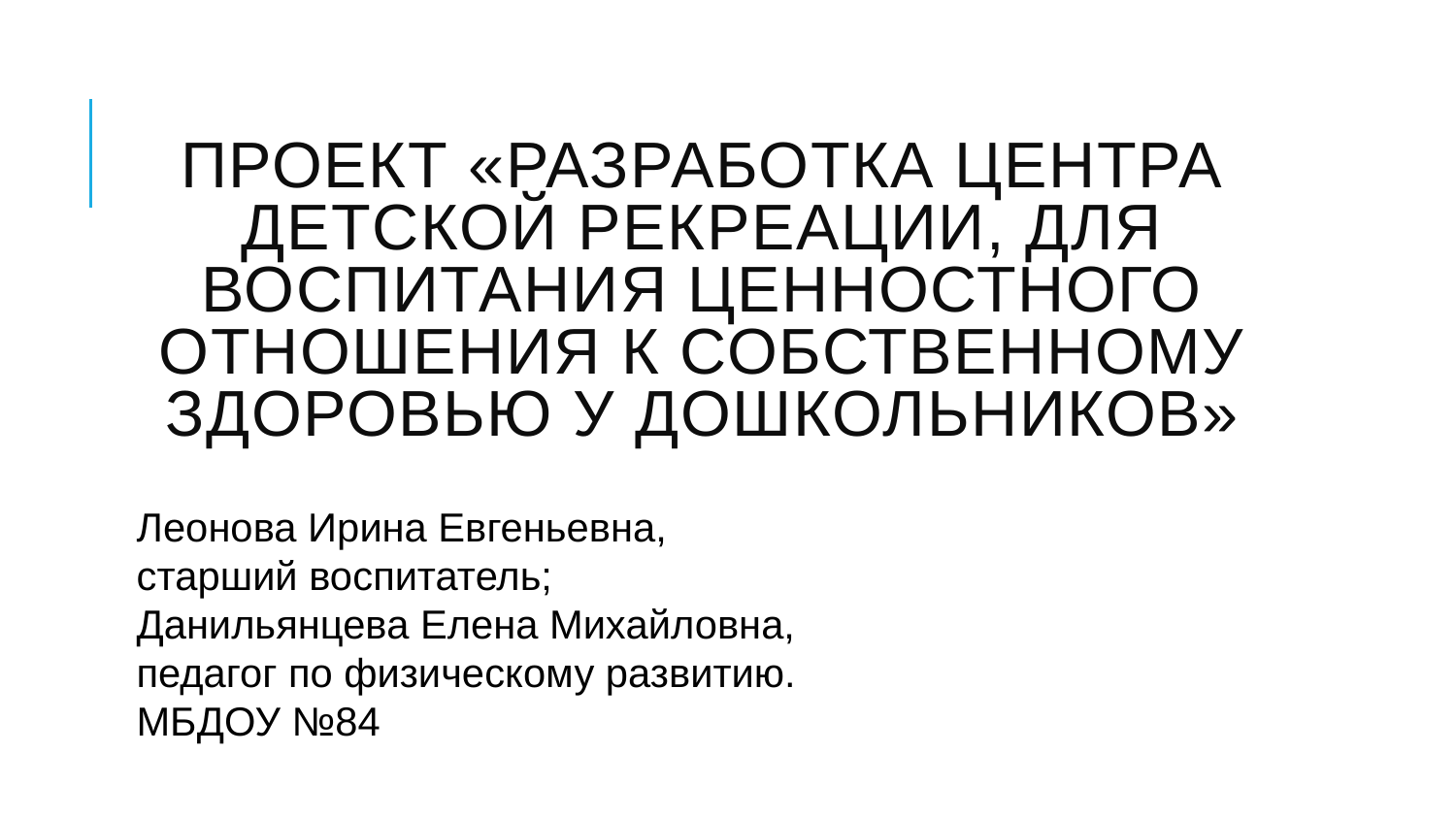

# Проект «Разработка центра детской рекреации, для воспитания ценностного отношения к собственному здоровью у дошкольников»
Леонова Ирина Евгеньевна, старший воспитатель; Данильянцева Елена Михайловна, педагог по физическому развитию.
МБДОУ №84